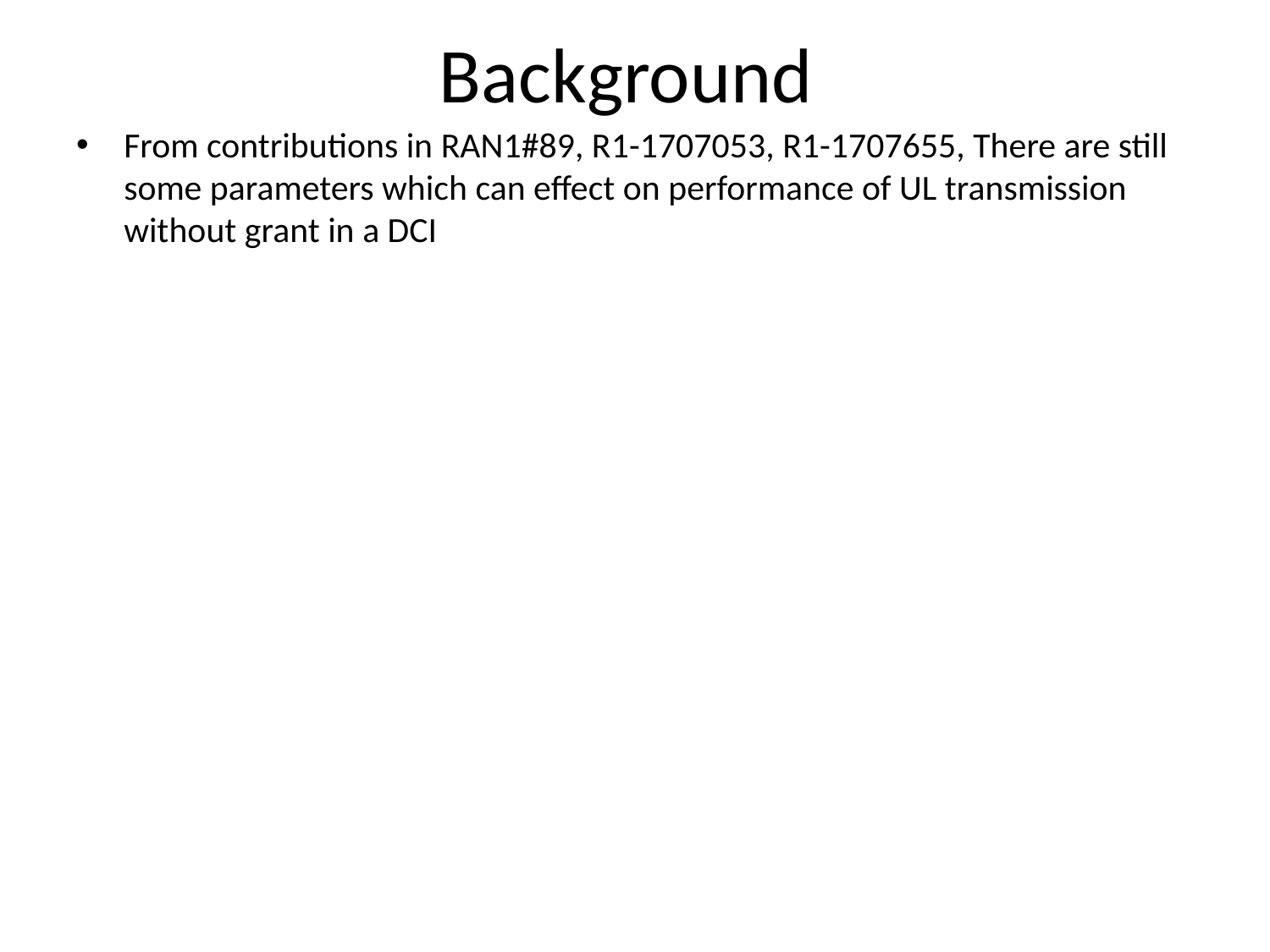

# Background
From contributions in RAN1#89, R1-1707053, R1-1707655, There are still some parameters which can effect on performance of UL transmission without grant in a DCI